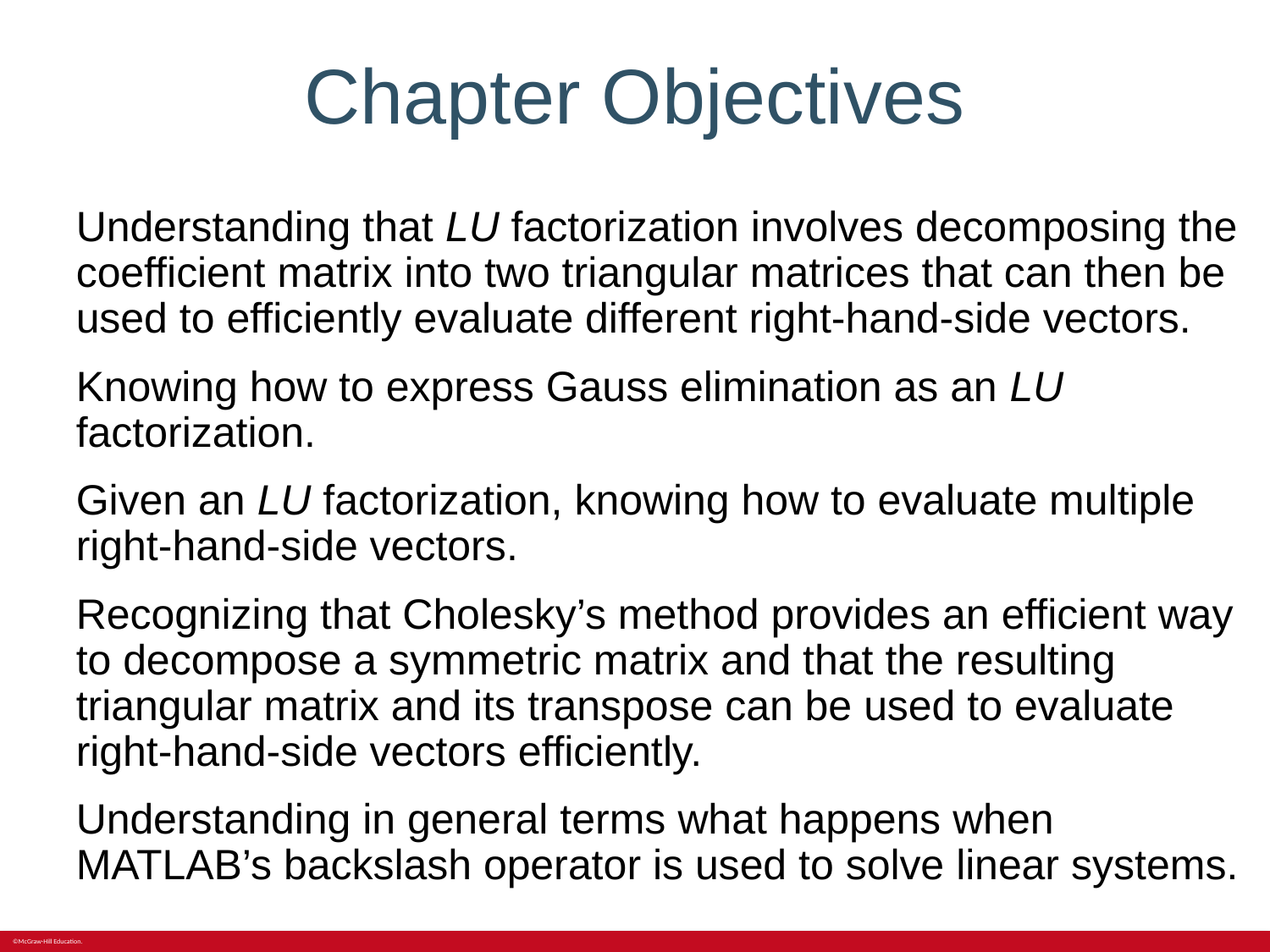

# Chapter Objectives
Understanding that LU factorization involves decomposing the coefficient matrix into two triangular matrices that can then be used to efficiently evaluate different right-hand-side vectors.
Knowing how to express Gauss elimination as an LU factorization.
Given an LU factorization, knowing how to evaluate multiple right-hand-side vectors.
Recognizing that Cholesky’s method provides an efficient way to decompose a symmetric matrix and that the resulting triangular matrix and its transpose can be used to evaluate right-hand-side vectors efficiently.
Understanding in general terms what happens when MATLAB’s backslash operator is used to solve linear systems.